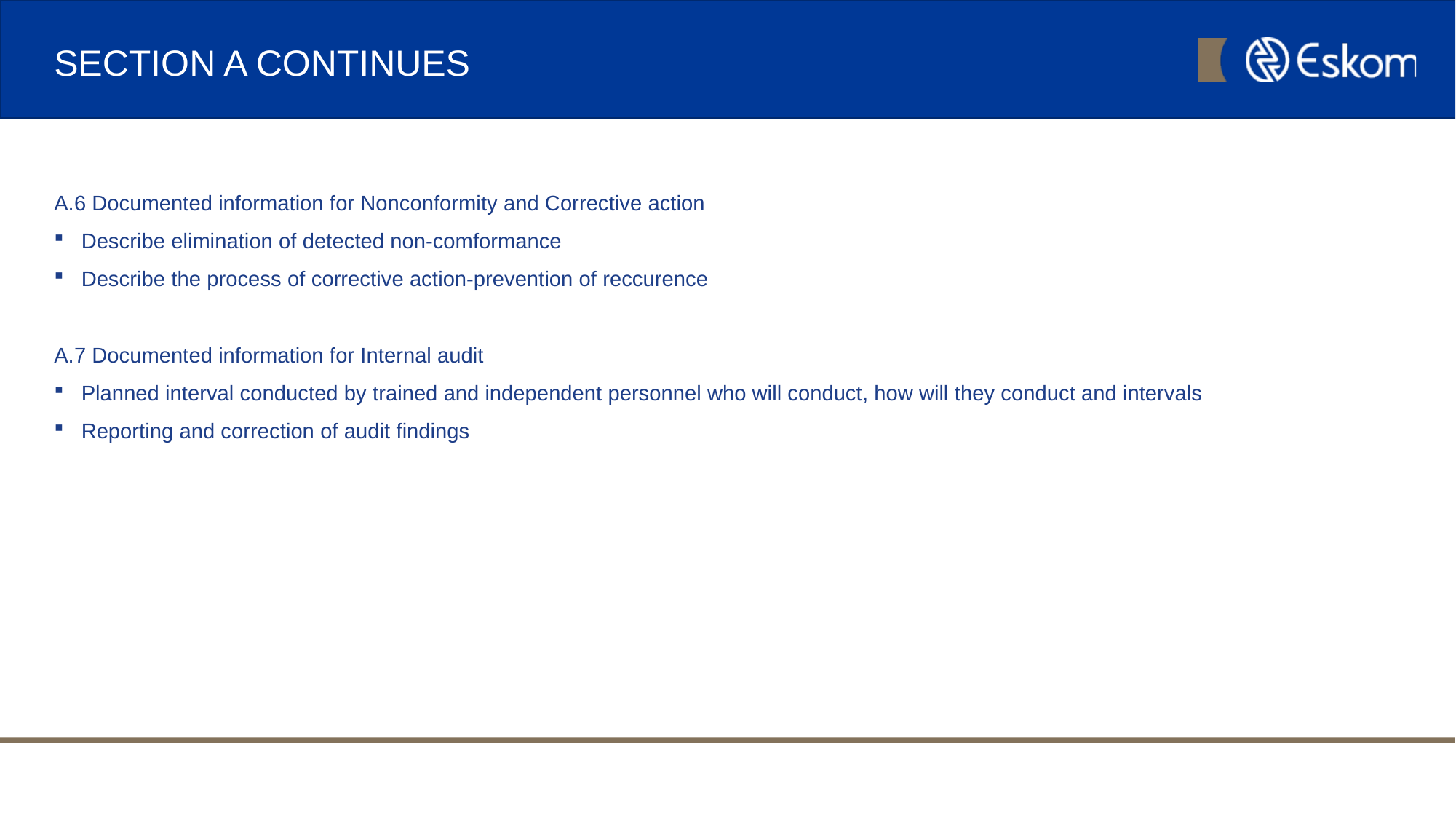

# SECTION A CONTINUES

A.6 Documented information for Nonconformity and Corrective action
Describe elimination of detected non-comformance
Describe the process of corrective action-prevention of reccurence

A.7 Documented information for Internal audit
Planned interval conducted by trained and independent personnel who will conduct, how will they conduct and intervals
Reporting and correction of audit findings